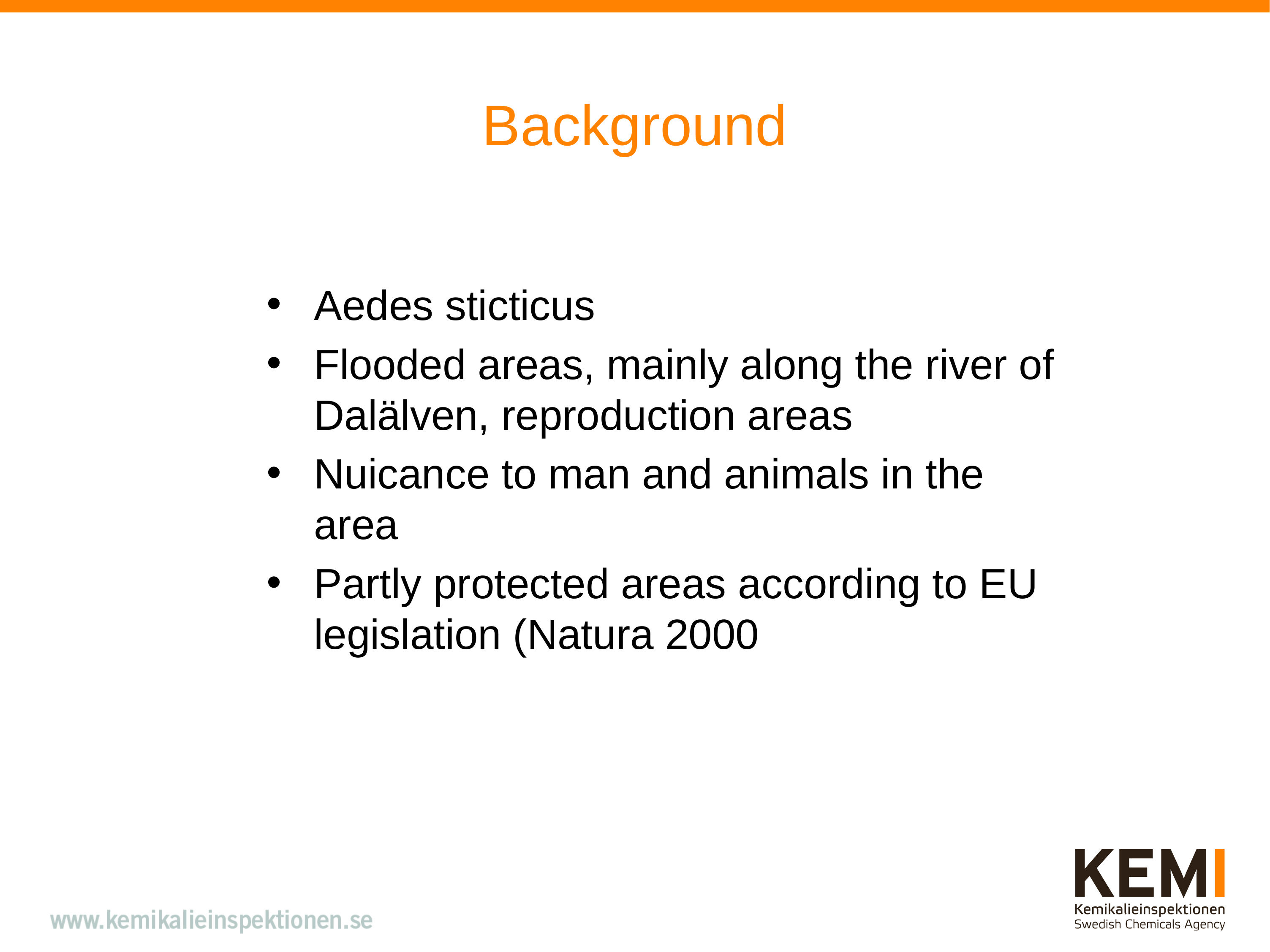

# Background
Aedes sticticus
Flooded areas, mainly along the river of Dalälven, reproduction areas
Nuicance to man and animals in the area
Partly protected areas according to EU legislation (Natura 2000